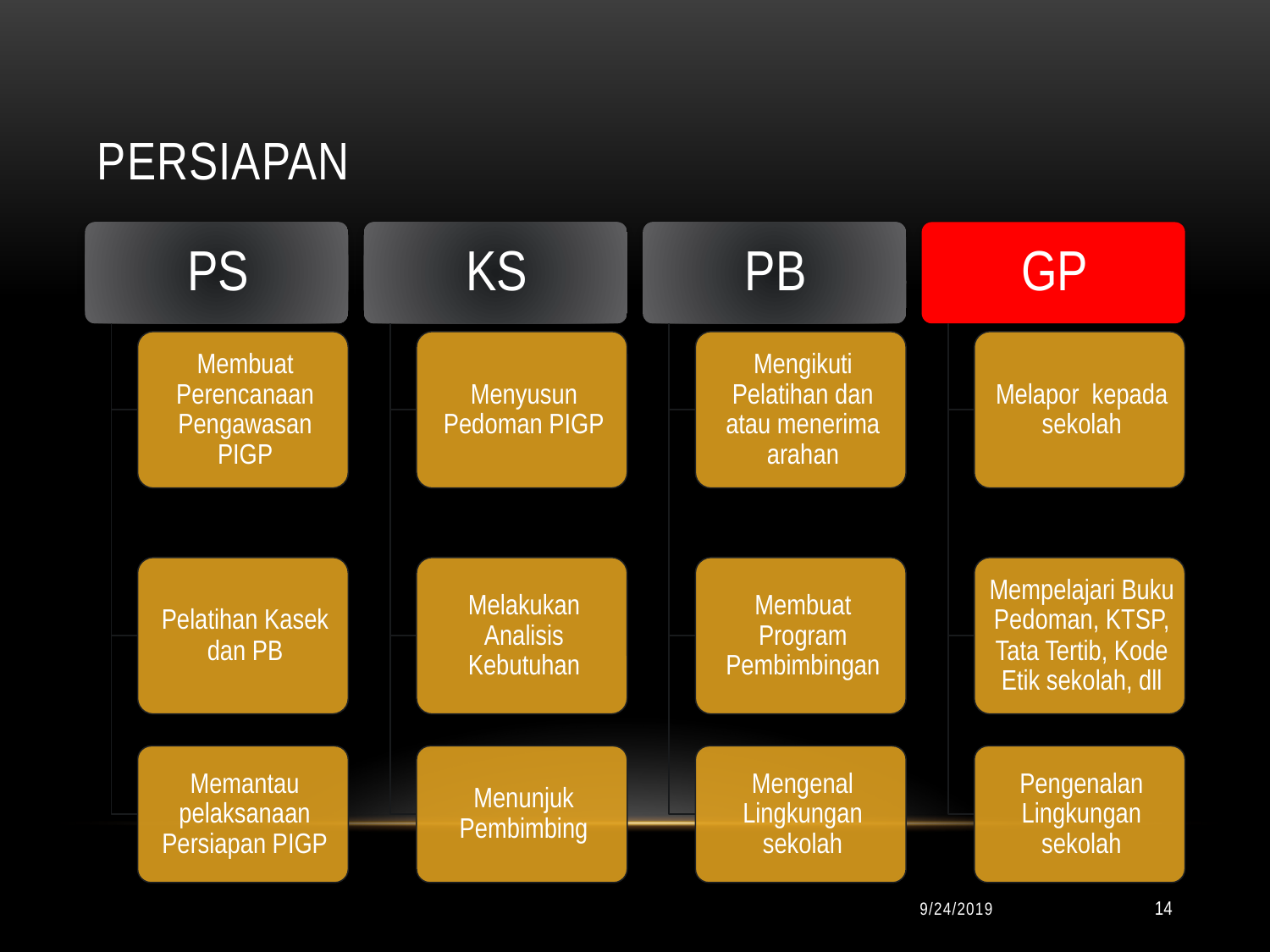

# PERSIAPAN
PS
Membuat Perencanaan Pengawasan PIGP
Pelatihan Kasek dan PB
Memantau pelaksanaan Persiapan PIGP
KS
Menyusun Pedoman PIGP
Melakukan Analisis Kebutuhan
Menunjuk Pembimbing
PB
Mengikuti Pelatihan dan atau menerima arahan
Membuat Program Pembimbingan
Mengenal Lingkungan sekolah
GP
Melapor  kepada sekolah
Mempelajari Buku Pedoman, KTSP, Tata Tertib, Kode Etik sekolah, dll
Pengenalan Lingkungan sekolah
9/24/2019
14